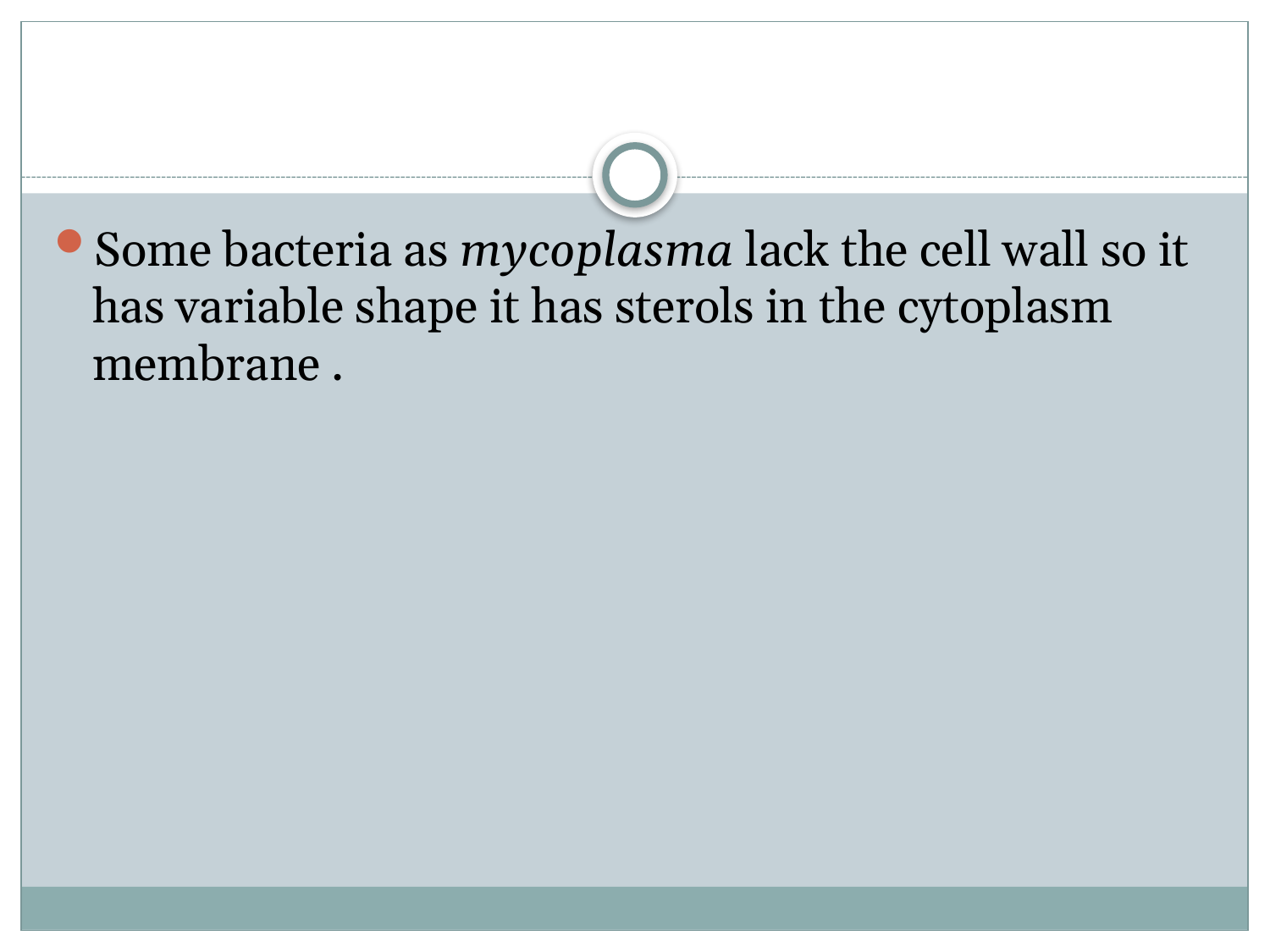

#
Some bacteria as mycoplasma lack the cell wall so it has variable shape it has sterols in the cytoplasm membrane .